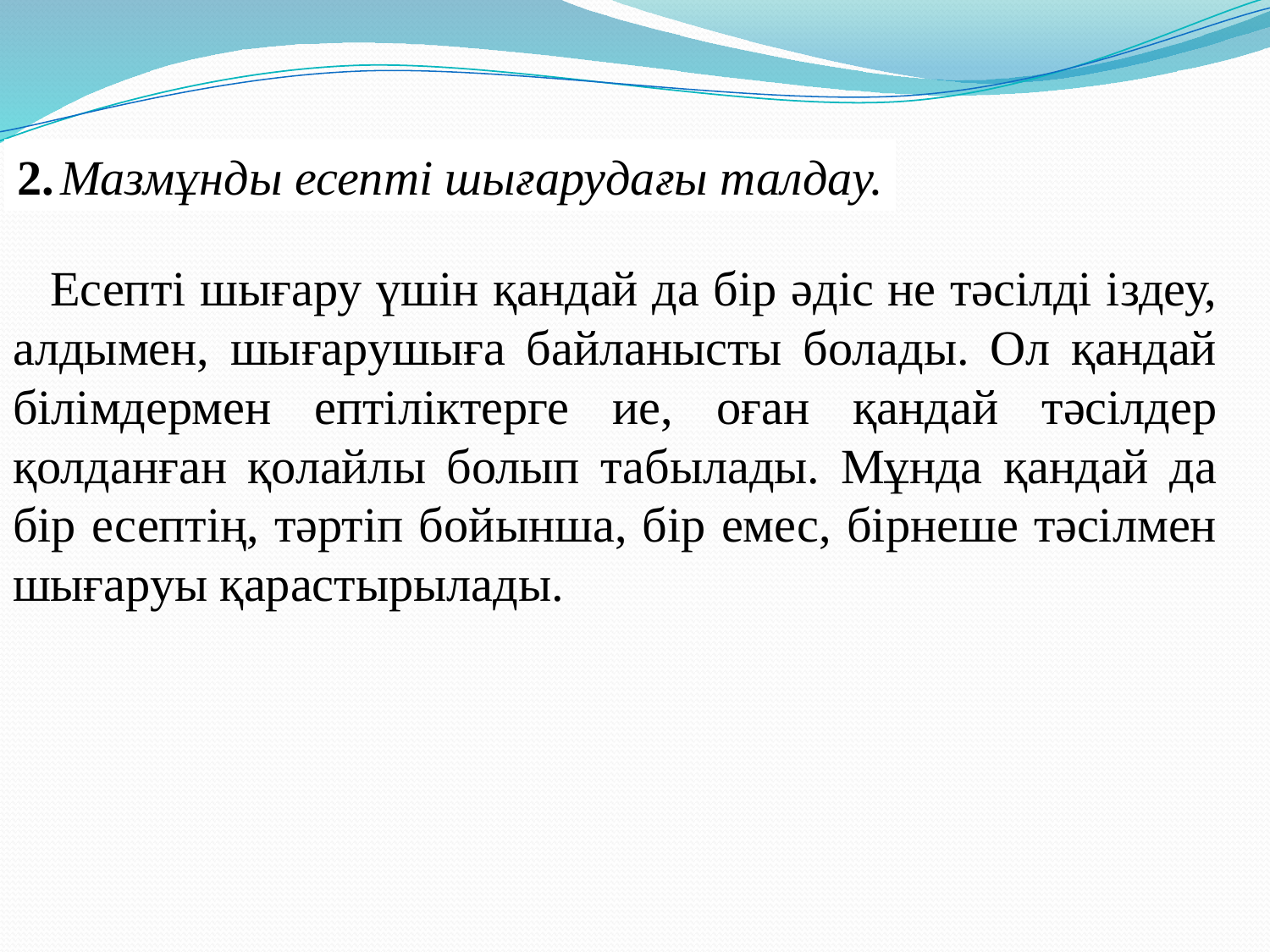

2. Мазмұнды есепті шығарудағы талдау.
Есепті шығару үшін қандай да бір әдіс не тәсілді іздеу, алдымен, шығарушыға байланысты болады. Ол қандай білімдермен ептіліктерге ие, оған қандай тәсілдер қолданған қолайлы болып табылады. Мұнда қандай да бір есептің, тәртіп бойынша, бір емес, бірнеше тәсілмен шығаруы қарастырылады.